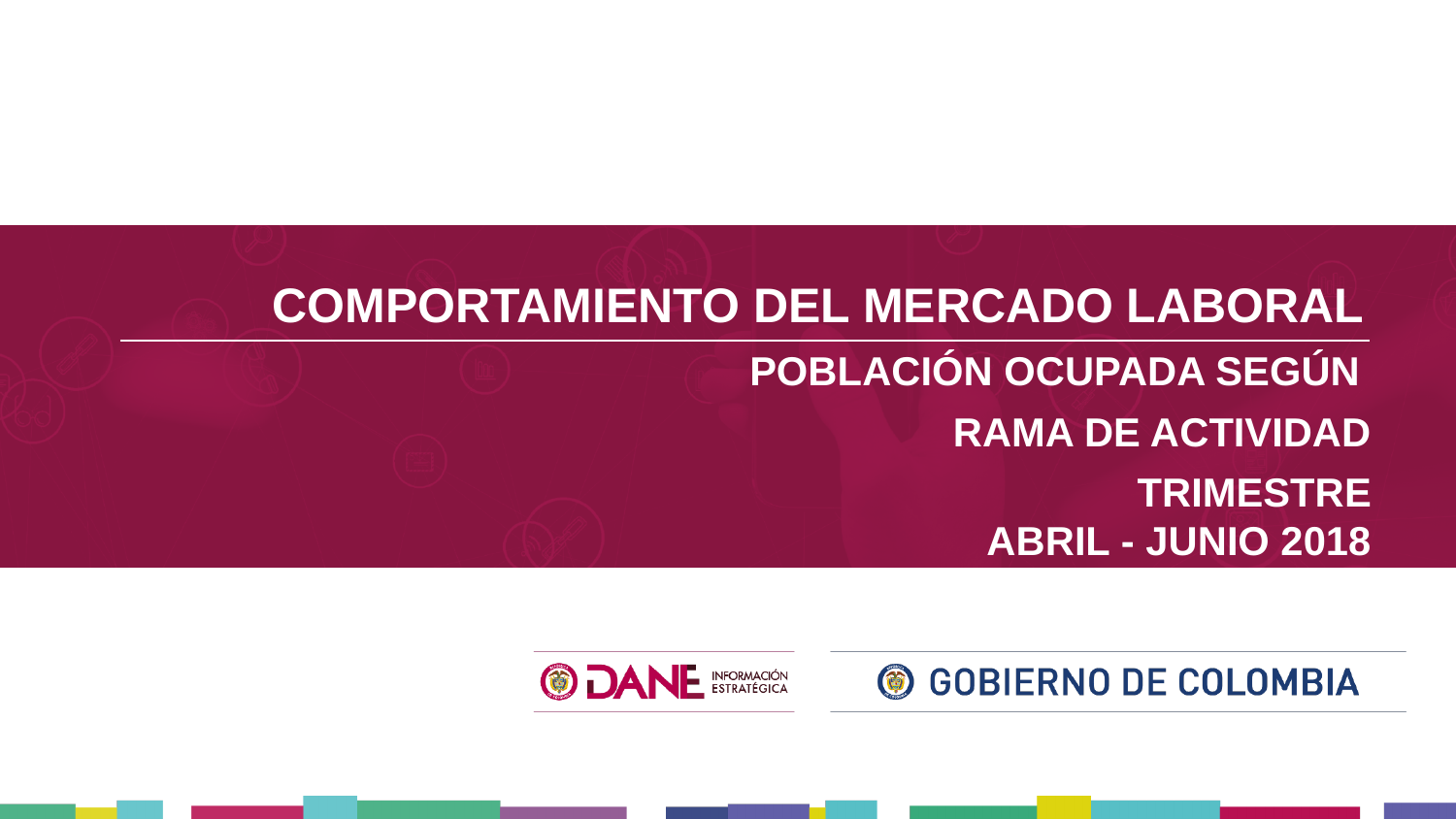

COMPORTAMIENTO DEL MERCADO LABORAL
POBLACIÓN OCUPADA SEGÚN
RAMA DE ACTIVIDAD
TRIMESTRE
ABRIL - JUNIO 2018